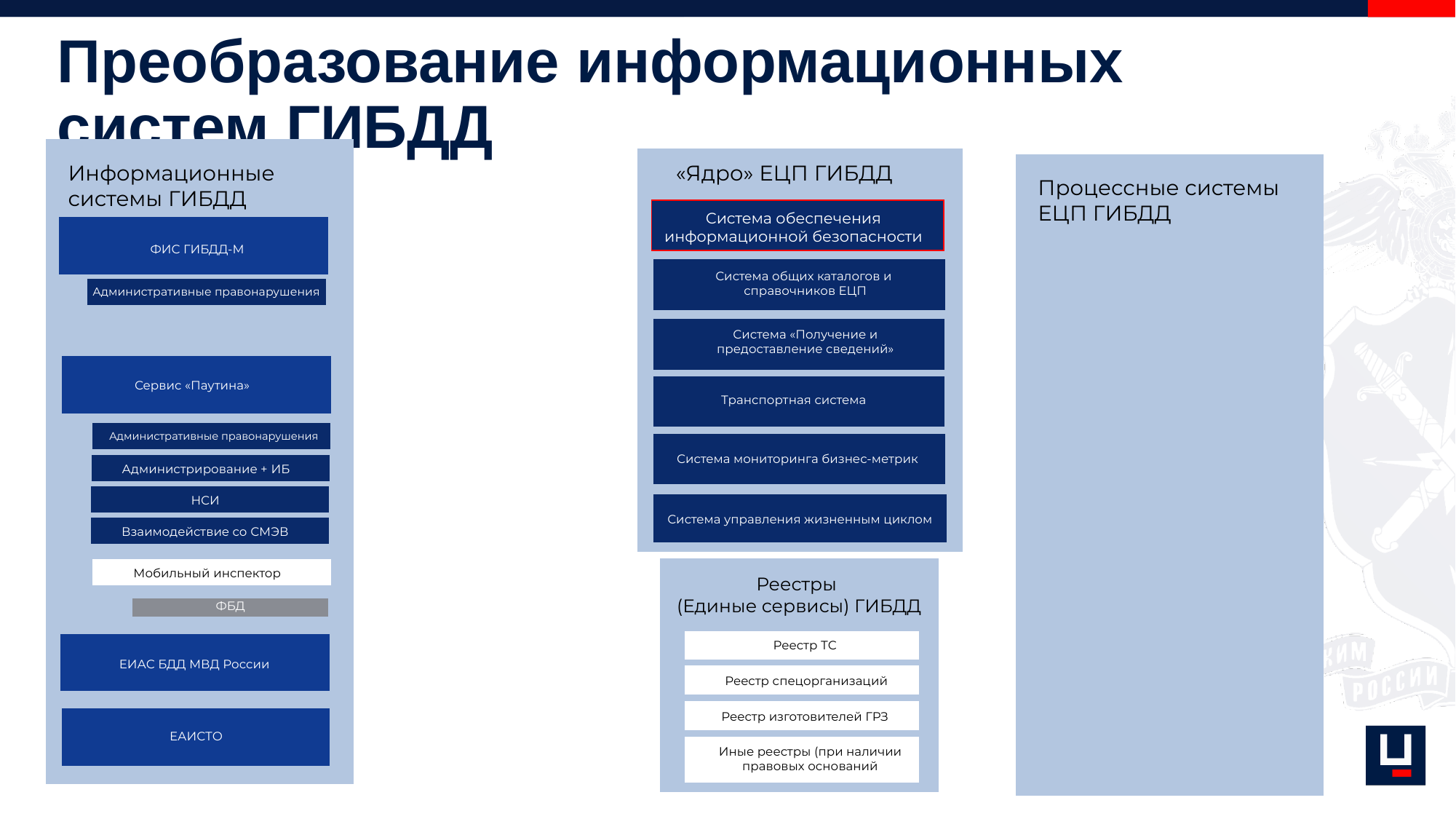

# Преобразование информационных систем ГИБДД

Информационные системы ГИБДД
«Ядро» ЕЦП ГИБДД
Процессные системы ЕЦП ГИБДД

Система обеспечения информационной безопасности

ФИС ГИБДД-М
ФИС ГИБДД-М

Система общих каталогов и
справочников ЕЦП

Административные правонарушения

Система «Получение и предоставление сведений»

Сервис «Паутина»

Транспортная система

Административные правонарушения

Система мониторинга бизнес-метрик

Администрирование + ИБ

НСИ

Система управления жизненным циклом

Взаимодействие со СМЭВ

Мобильный инспектор
Реестры
(Единые сервисы) ГИБДД
ФБД

Реестр ТС

ЕИАС БДД МВД России

Реестр спецорганизаций

Реестр изготовителей ГРЗ

ЕАИСТО

Иные реестры (при наличии правовых оснований
25
/32